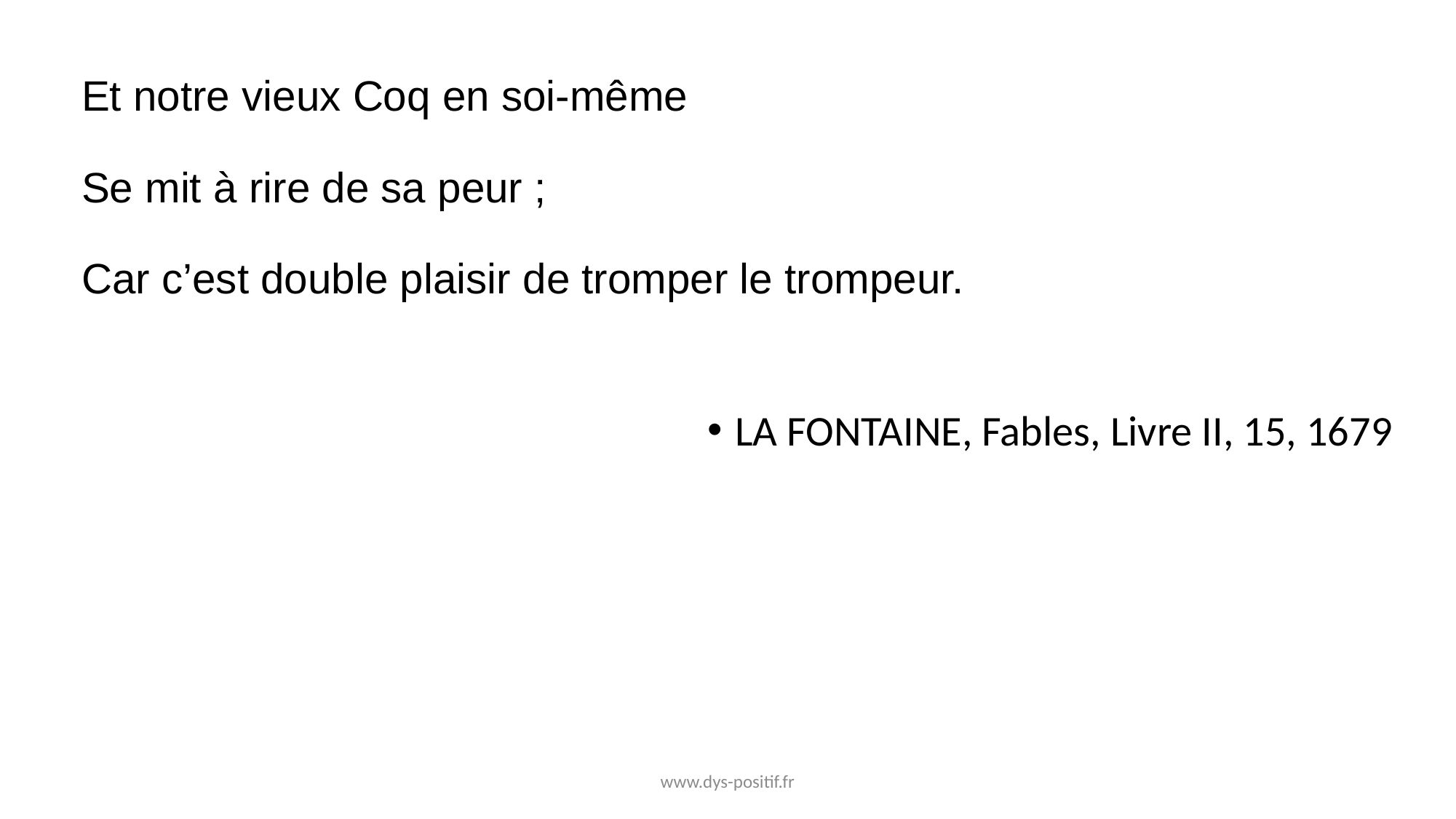

Et notre vieux Coq en soi-même
Se mit à rire de sa peur ;
Car c’est double plaisir de tromper le trompeur.

LA FONTAINE, Fables, Livre II, 15, 1679
www.dys-positif.fr